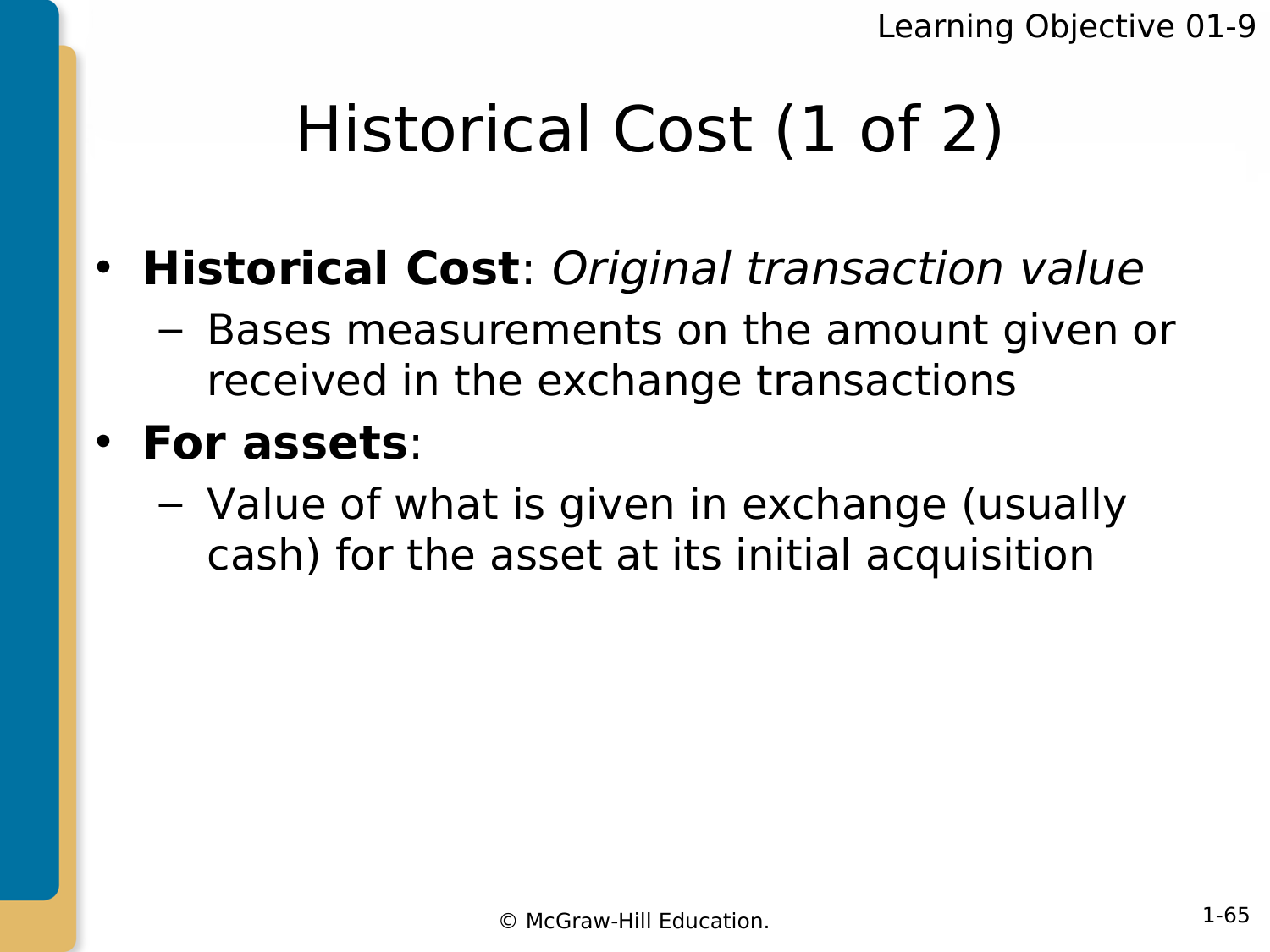

Learning Objective 01-9
# Historical Cost (1 of 2)
Historical Cost: Original transaction value
Bases measurements on the amount given or received in the exchange transactions
For assets:
Value of what is given in exchange (usually cash) for the asset at its initial acquisition